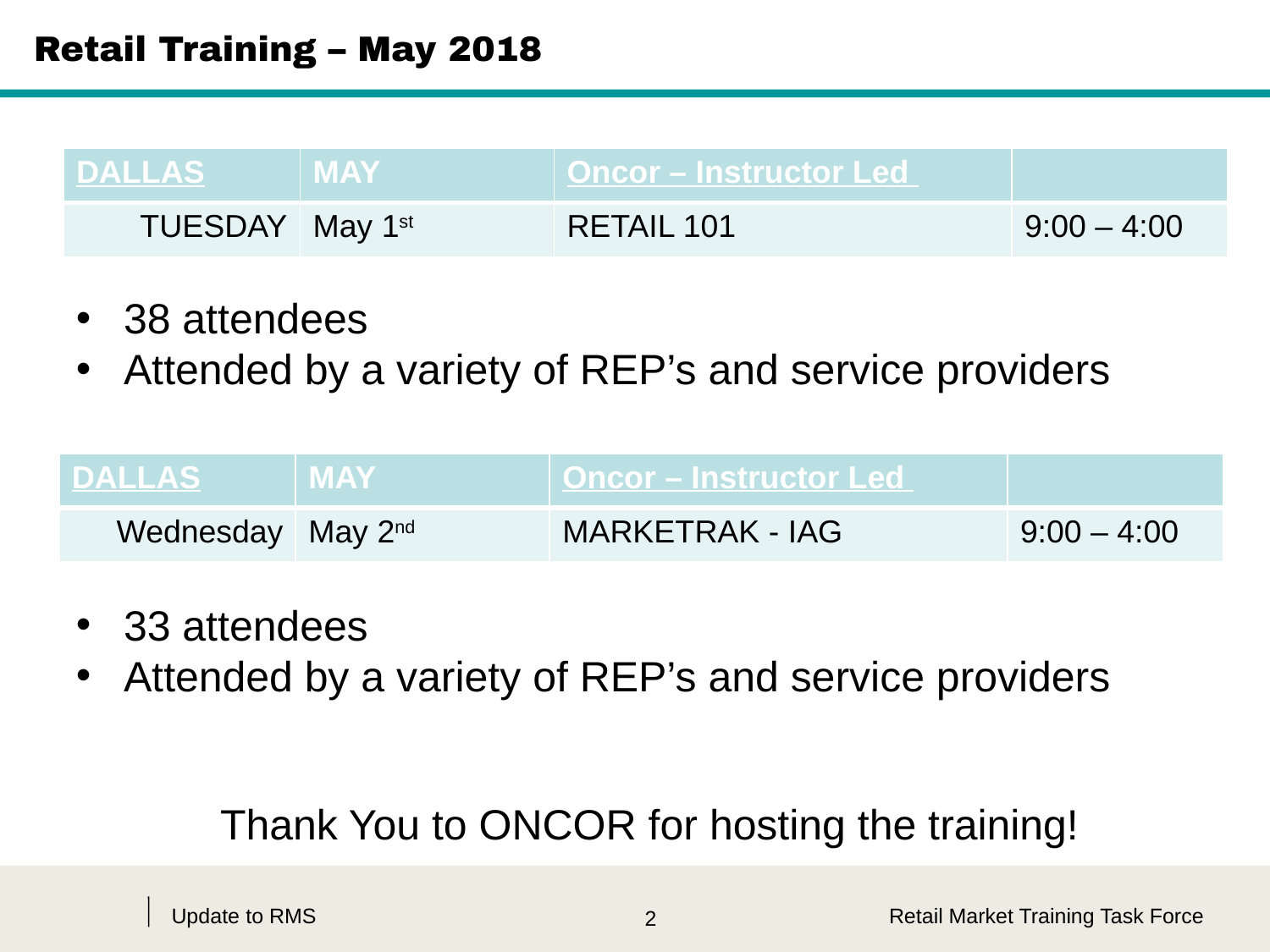

# Retail Training – May 2018
| DALLAS | MAY | Oncor – Instructor Led |  |
| --- | --- | --- | --- |
| TUESDAY | May 1st | RETAIL 101 | 9:00 – 4:00 |
38 attendees
Attended by a variety of REP’s and service providers

| DALLAS | MAY | Oncor – Instructor Led |  |
| --- | --- | --- | --- |
| Wednesday | May 2nd | MARKETRAK - IAG | 9:00 – 4:00 |
33 attendees
Attended by a variety of REP’s and service providers

Thank You to ONCOR for hosting the training!
Update to RMS
Retail Market Training Task Force